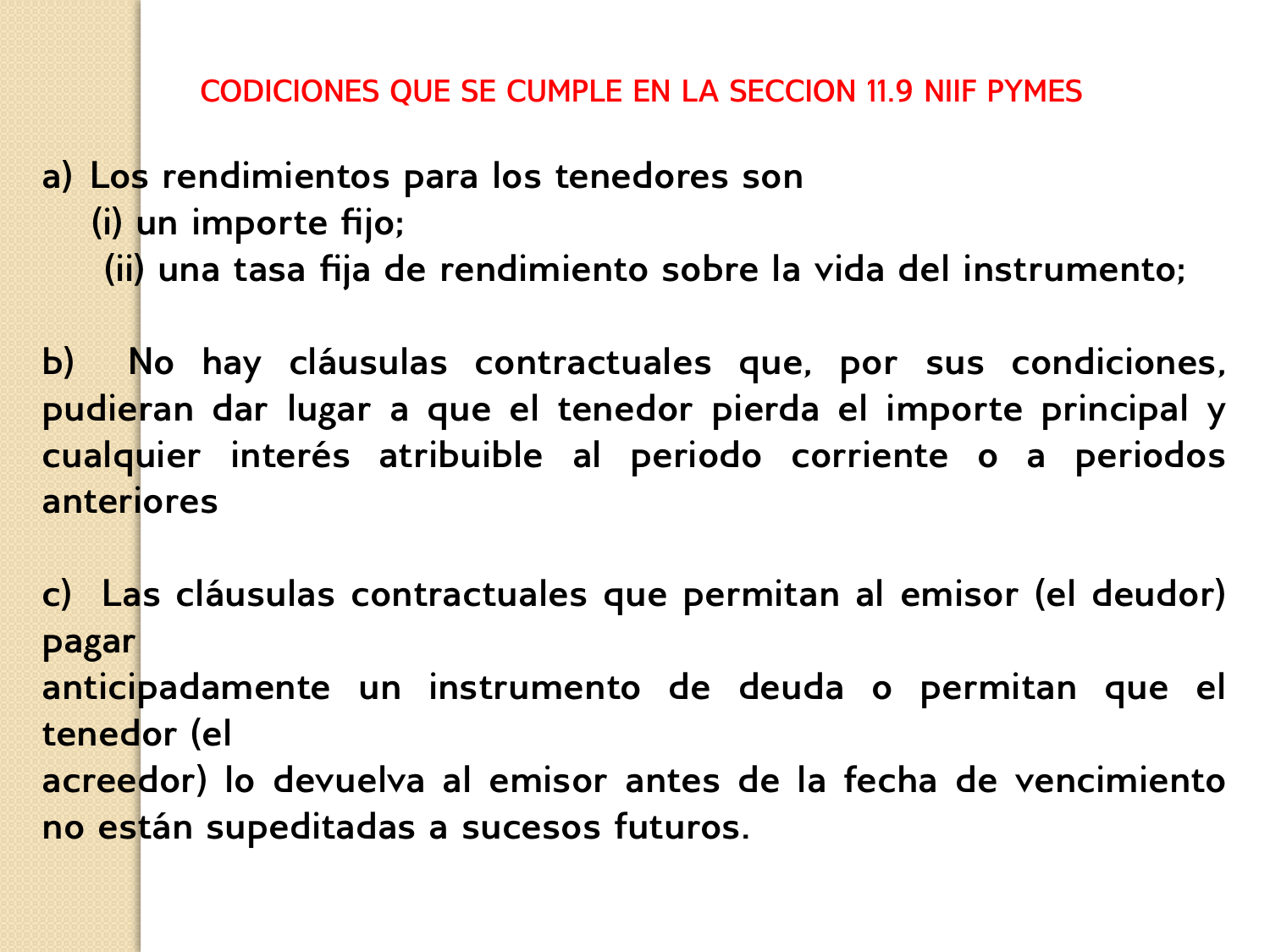

CODICIONES QUE SE CUMPLE EN LA SECCION 11.9 NIIF PYMES
Los rendimientos para los tenedores son
    (i) un importe fijo;
     (ii) una tasa fija de rendimiento sobre la vida del instrumento;

b)  No hay cláusulas contractuales que, por sus condiciones, pudieran dar lugar a que el tenedor pierda el importe principal y cualquier interés atribuible al periodo corriente o a periodos anteriores

c)  Las cláusulas contractuales que permitan al emisor (el deudor) pagar
anticipadamente un instrumento de deuda o permitan que el tenedor (el
acreedor) lo devuelva al emisor antes de la fecha de vencimiento no están supeditadas a sucesos futuros.